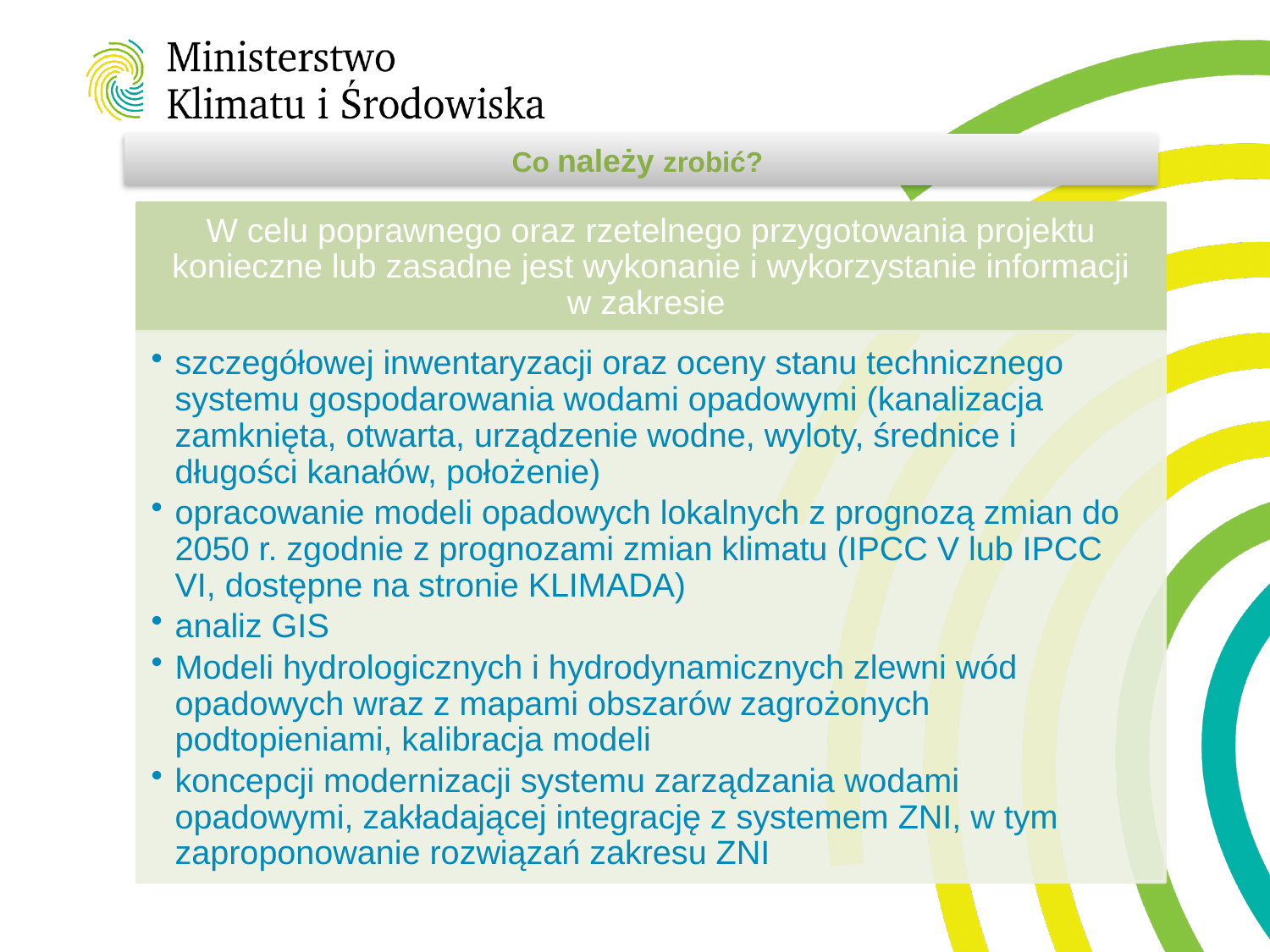

Co należy zrobić?
W celu poprawnego oraz rzetelnego przygotowania projektu konieczne lub zasadne jest wykonanie i wykorzystanie informacji w zakresie
szczegółowej inwentaryzacji oraz oceny stanu technicznego systemu gospodarowania wodami opadowymi (kanalizacja zamknięta, otwarta, urządzenie wodne, wyloty, średnice i długości kanałów, położenie)
opracowanie modeli opadowych lokalnych z prognozą zmian do 2050 r. zgodnie z prognozami zmian klimatu (IPCC V lub IPCC VI, dostępne na stronie KLIMADA)
analiz GIS
Modeli hydrologicznych i hydrodynamicznych zlewni wód opadowych wraz z mapami obszarów zagrożonych podtopieniami, kalibracja modeli
koncepcji modernizacji systemu zarządzania wodami opadowymi, zakładającej integrację z systemem ZNI, w tym zaproponowanie rozwiązań zakresu ZNI